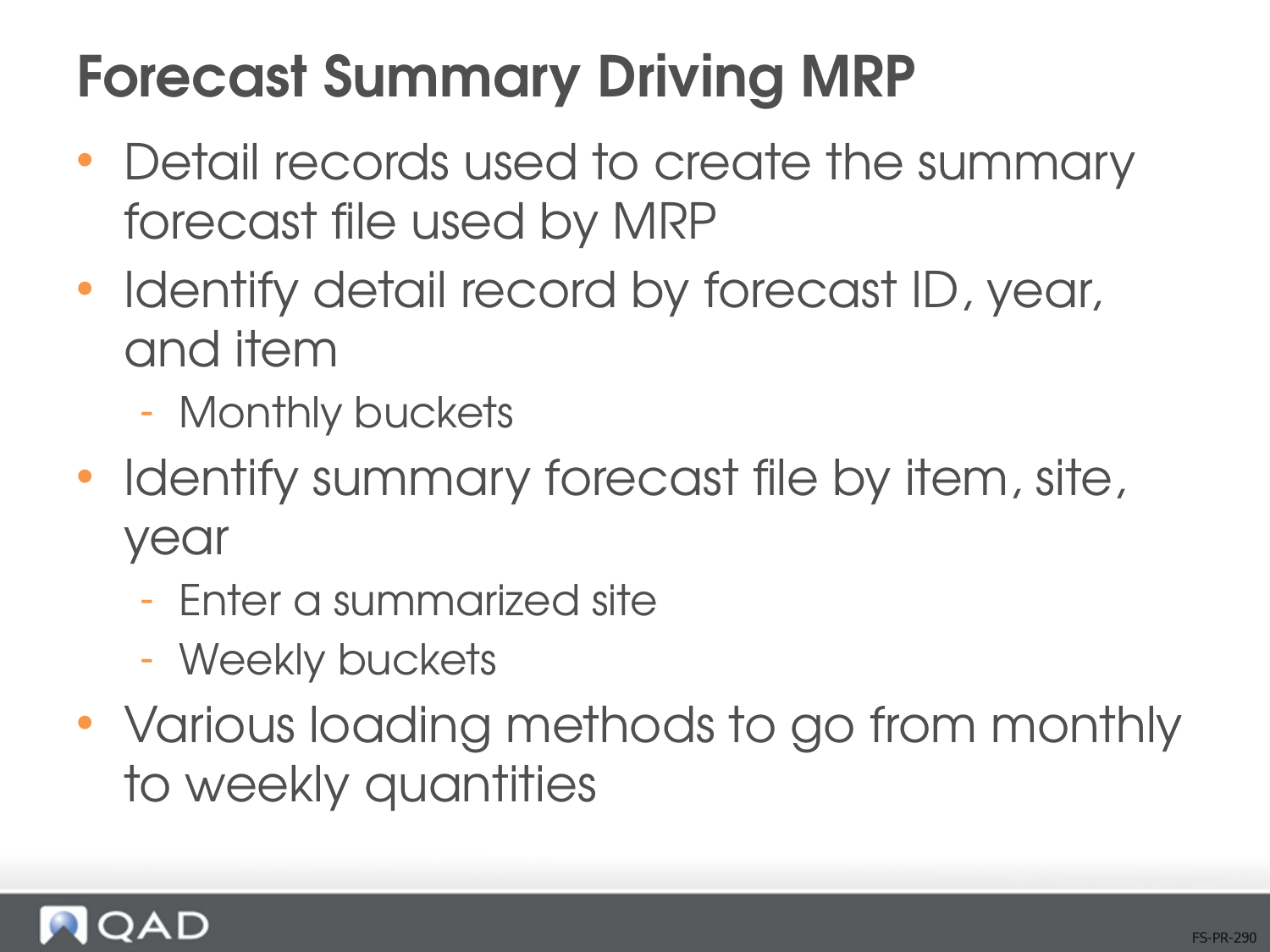

# Forecast Summary Driving MRP
Detail records used to create the summary forecast file used by MRP
Identify detail record by forecast ID, year,
and item
Monthly buckets
Identify summary forecast file by item, site, year
Enter a summarized site
Weekly buckets
Various loading methods to go from monthly to weekly quantities

FS-PR-290